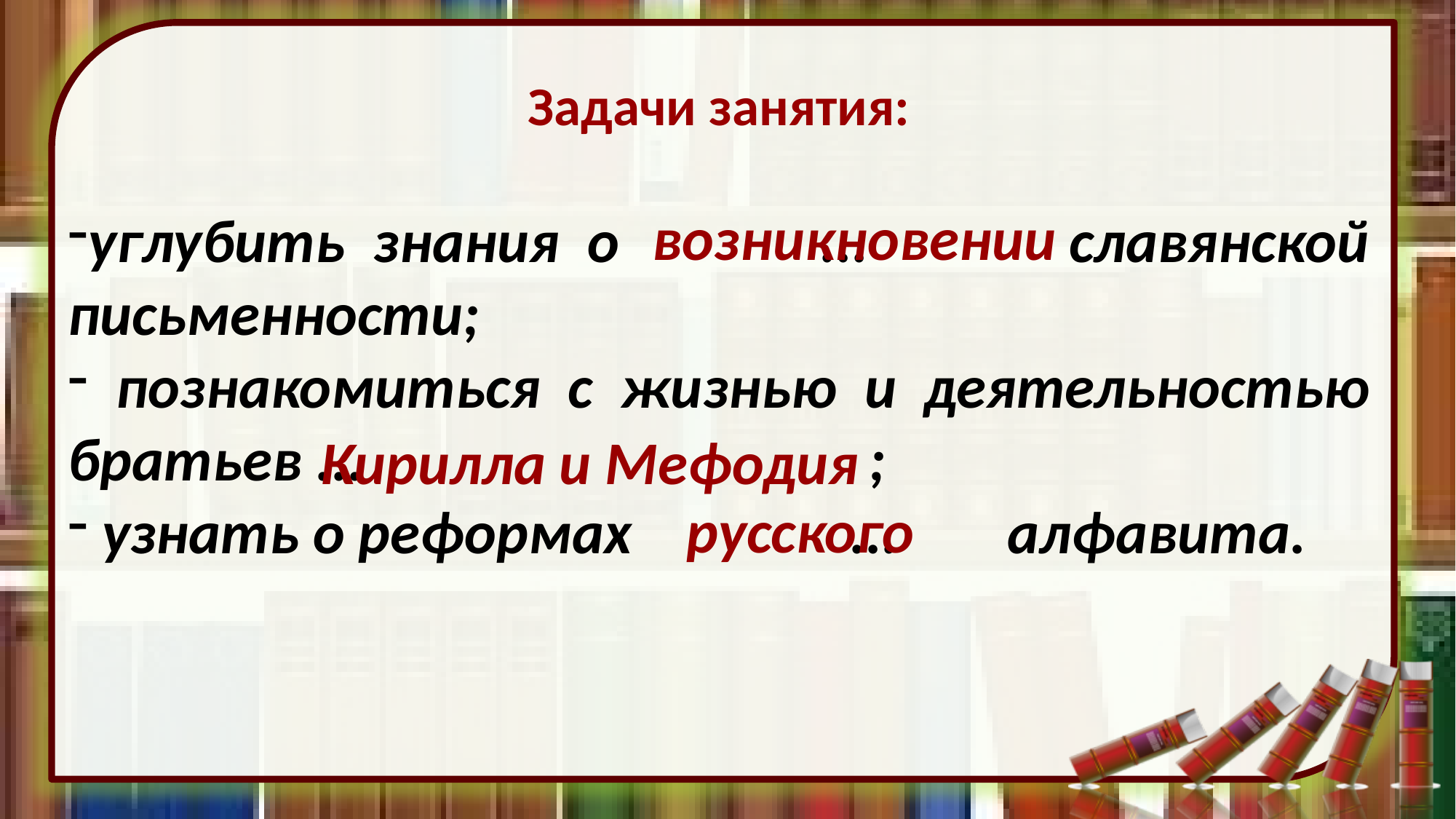

Задачи занятия:

углубить знания о       ...       славянской письменности;
 познакомиться с жизнью и деятельностью братьев ...                                     ;
 узнать о реформах                ...        алфавита.

возникновении
Кирилла и Мефодия
русского